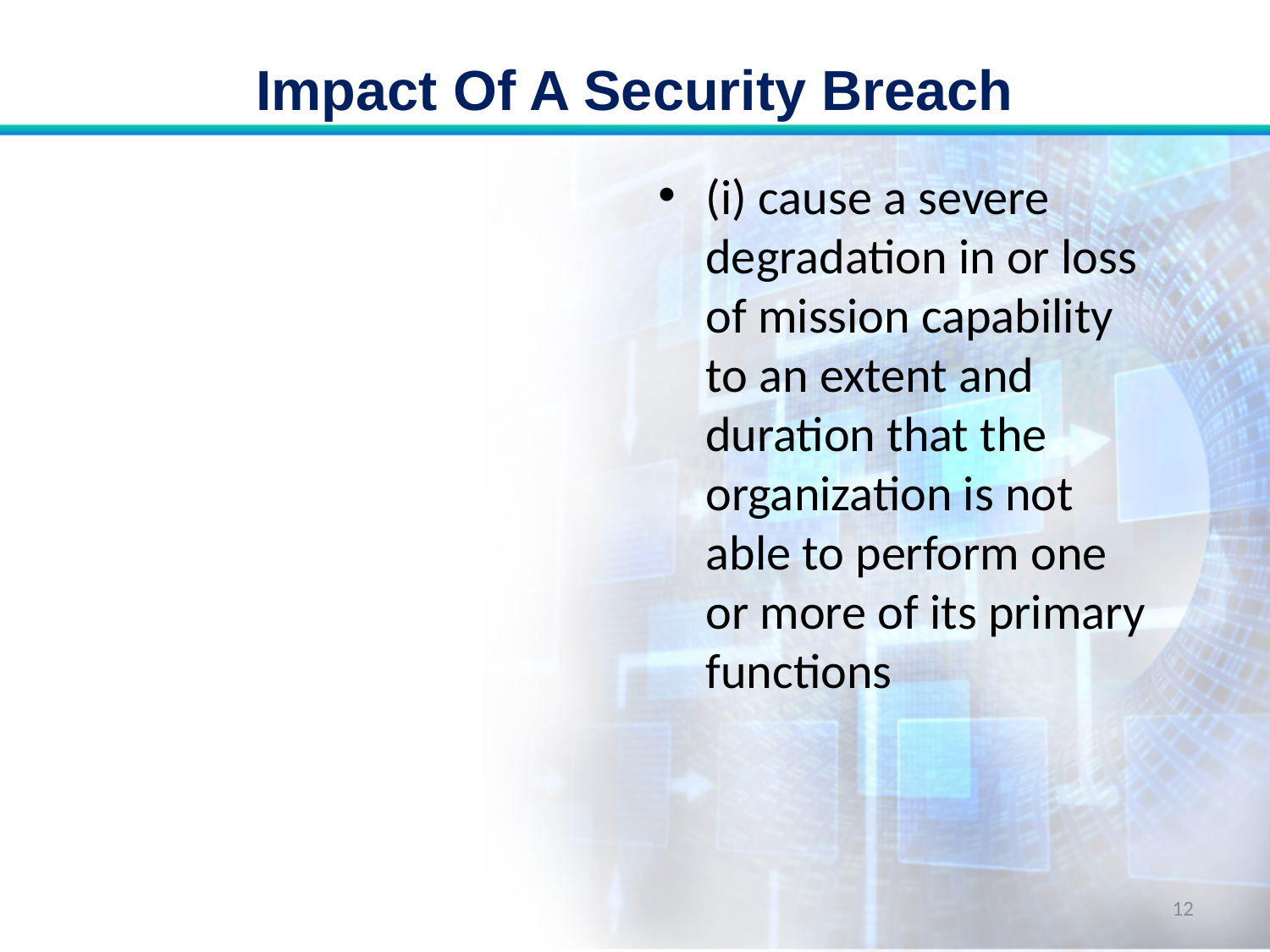

# Impact Of A Security Breach
(i) cause a severe degradation in or loss of mission capability to an extent and duration that the organization is not able to perform one or more of its primary functions
12